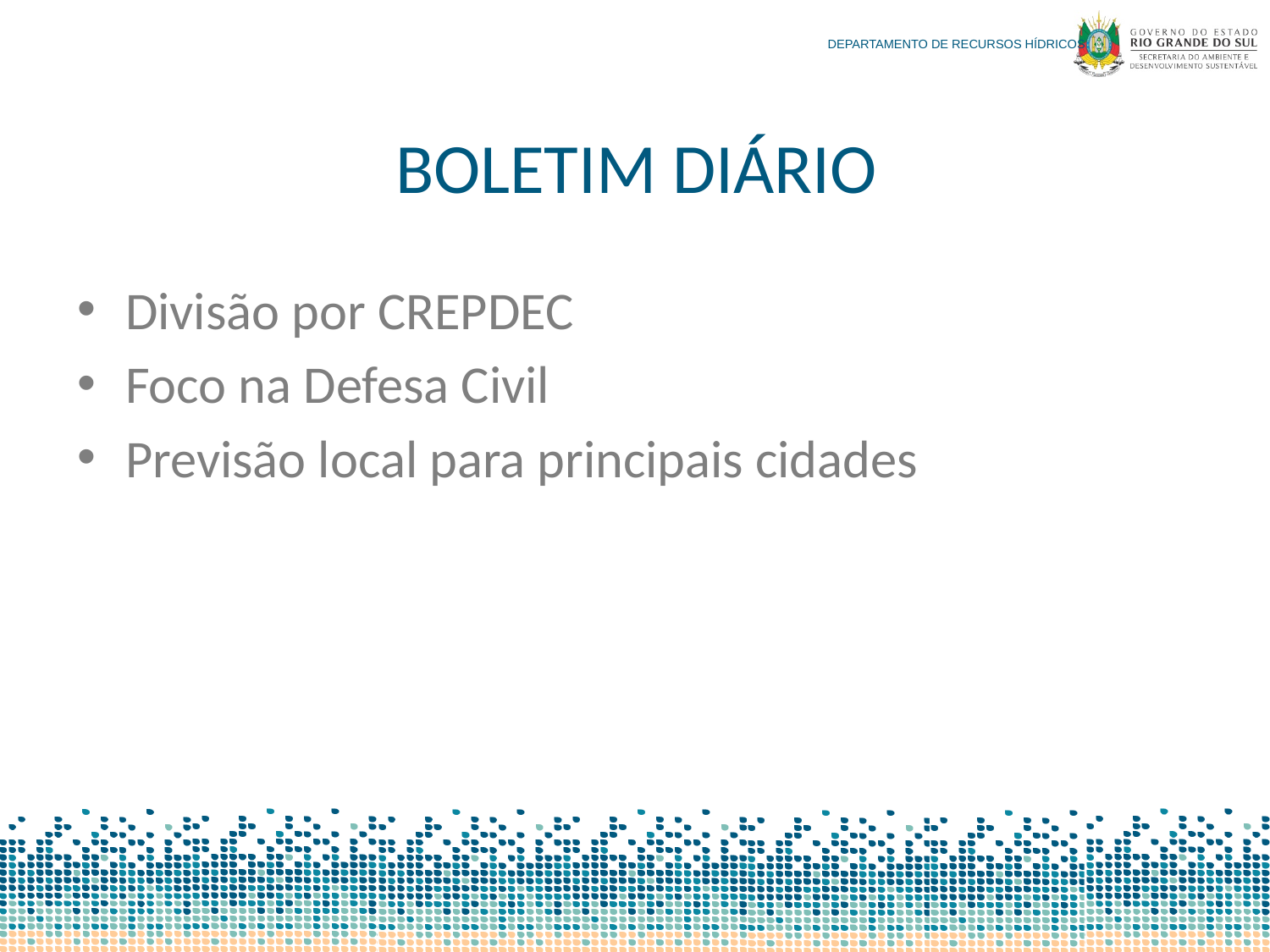

# BOLETIM DIÁRIO
Divisão por CREPDEC
Foco na Defesa Civil
Previsão local para principais cidades